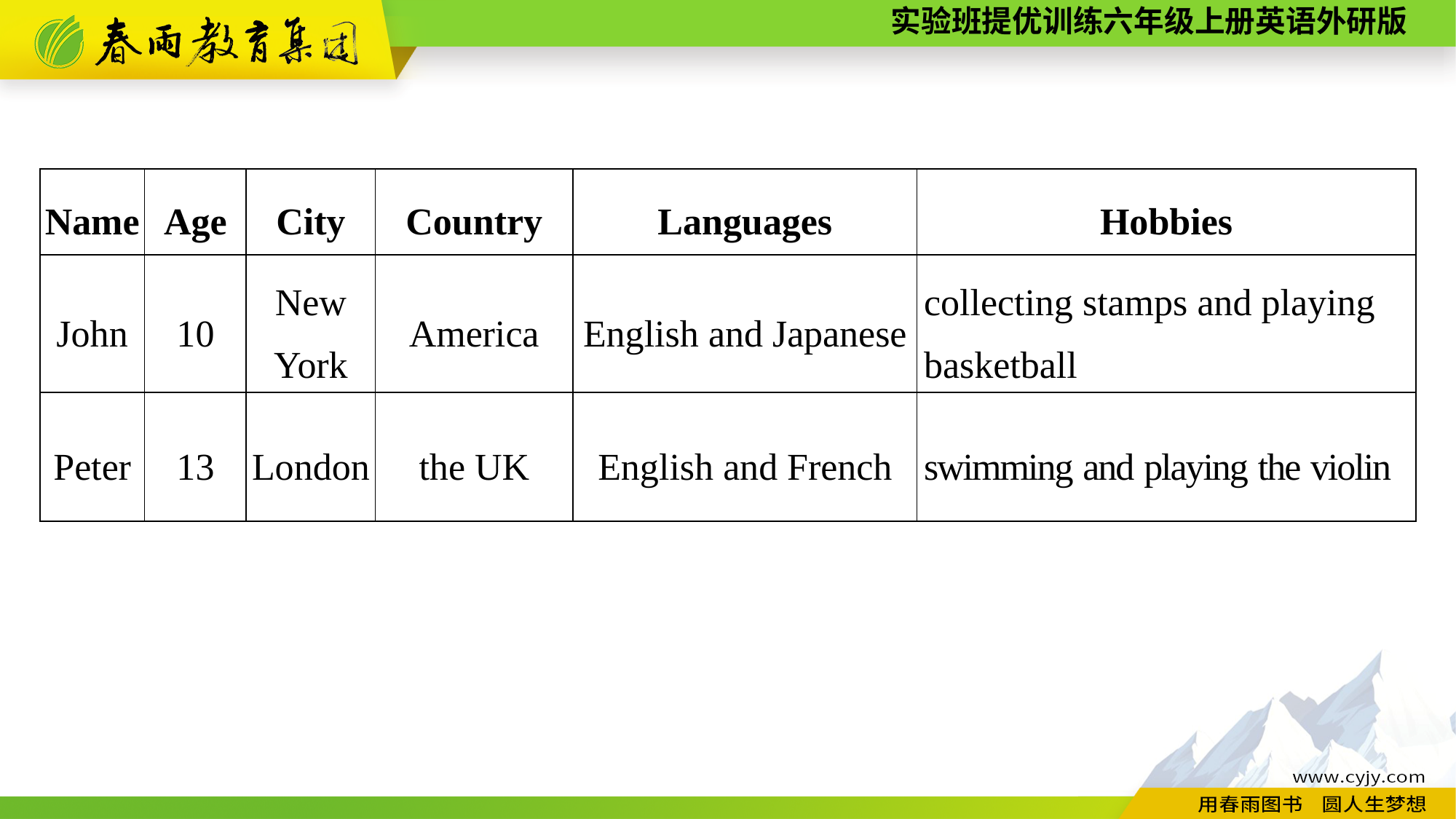

| Name | Age | City | Country | Languages | Hobbies |
| --- | --- | --- | --- | --- | --- |
| John | 10 | New York | America | English and Japanese | collecting stamps and playing basketball |
| Peter | 13 | London | the UK | English and French | swimming and playing the violin |